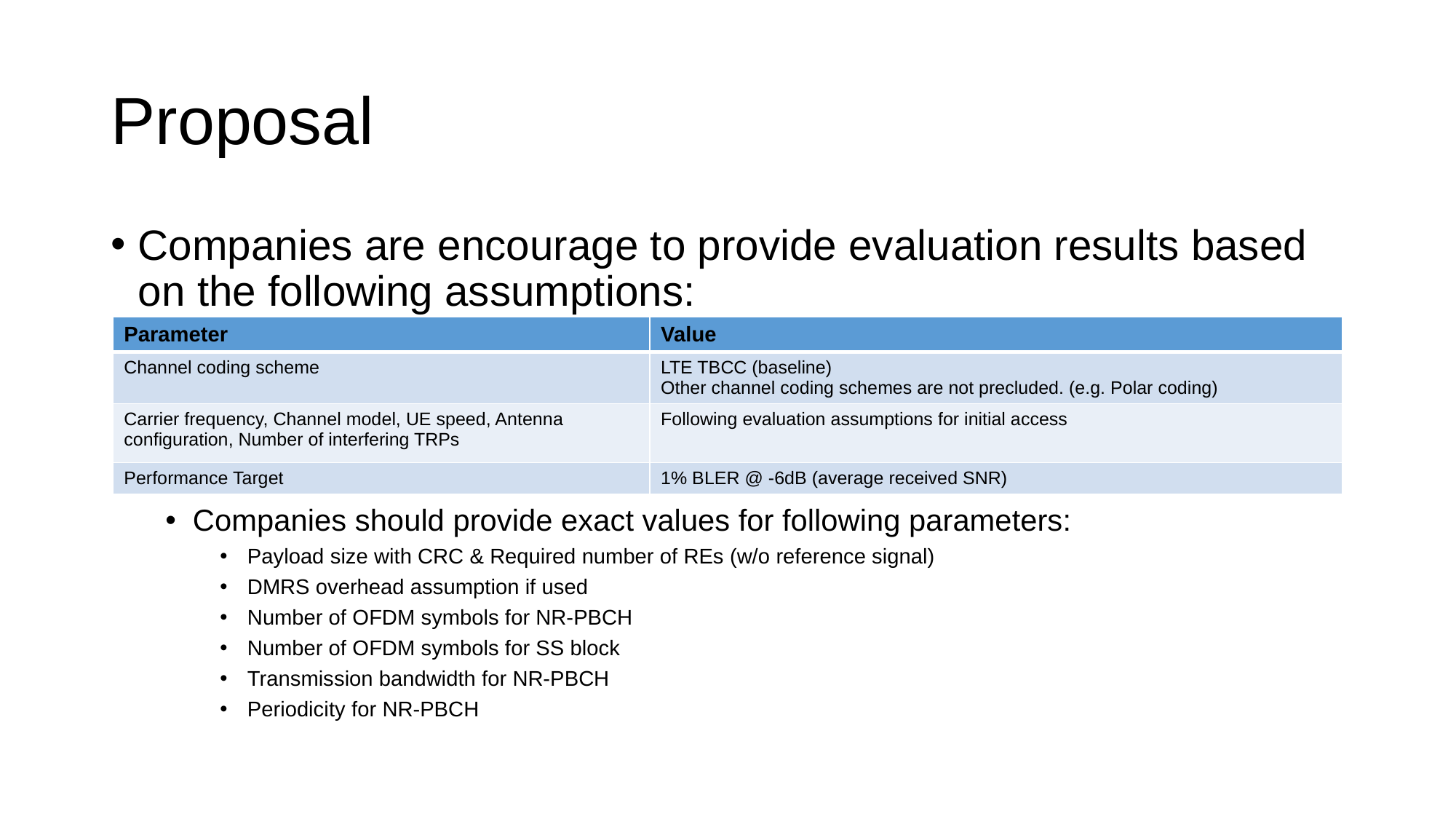

# Proposal
Companies are encourage to provide evaluation results based on the following assumptions:

Companies should provide exact values for following parameters:
Payload size with CRC & Required number of REs (w/o reference signal)
DMRS overhead assumption if used
Number of OFDM symbols for NR-PBCH
Number of OFDM symbols for SS block
Transmission bandwidth for NR-PBCH
Periodicity for NR-PBCH

| Parameter | Value |
| --- | --- |
| Channel coding scheme | LTE TBCC (baseline) Other channel coding schemes are not precluded. (e.g. Polar coding) |
| Carrier frequency, Channel model, UE speed, Antenna configuration, Number of interfering TRPs | Following evaluation assumptions for initial access |
| Performance Target | 1% BLER @ -6dB (average received SNR) |